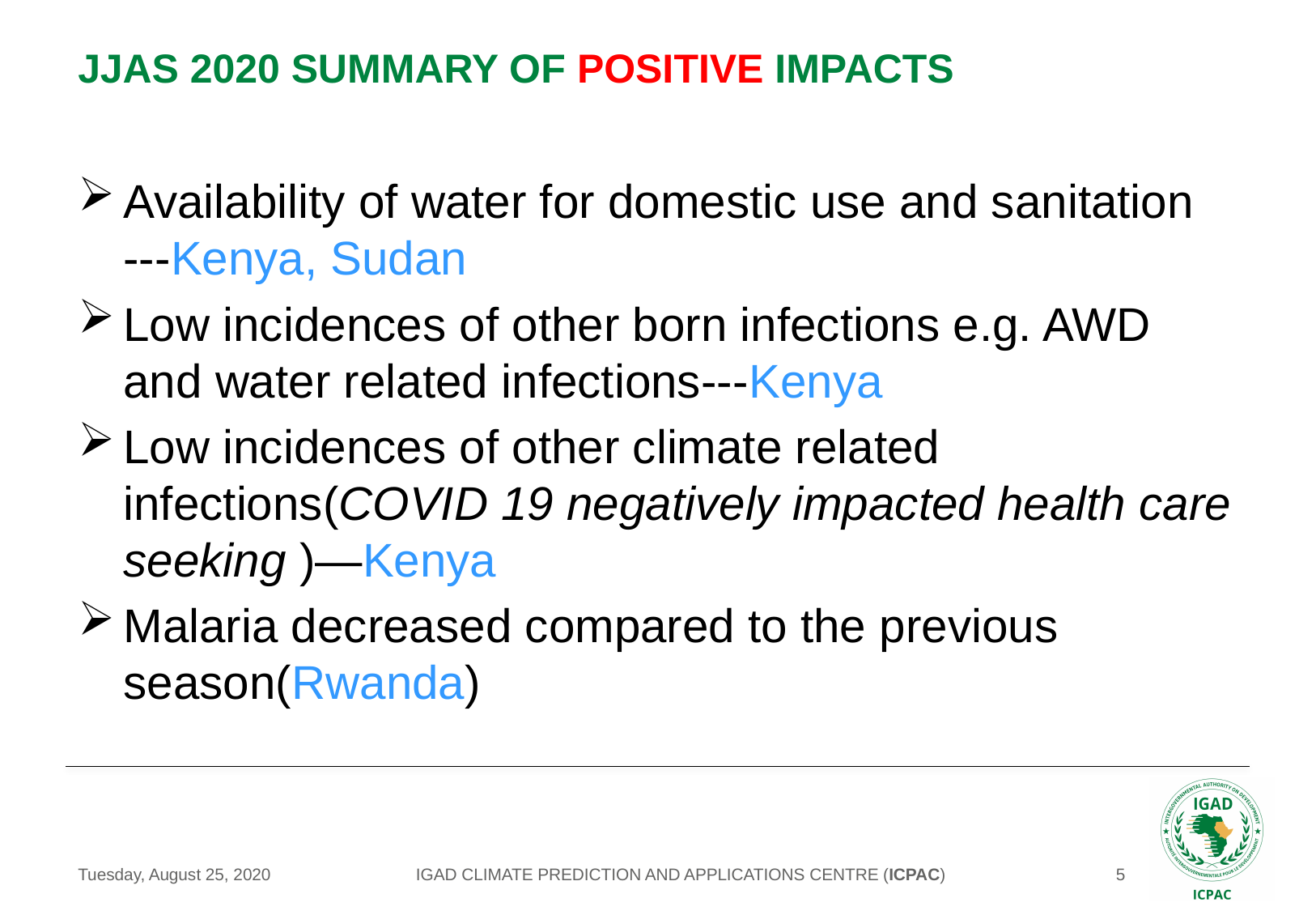

# JJAS 2020 summary of positive IMPACTS
Availability of water for domestic use and sanitation ---Kenya, Sudan
Low incidences of other born infections e.g. AWD and water related infections---Kenya
Low incidences of other climate related infections(COVID 19 negatively impacted health care seeking )—Kenya
Malaria decreased compared to the previous season(Rwanda)

IGAD CLIMATE PREDICTION AND APPLICATIONS CENTRE (ICPAC)
Tuesday, August 25, 2020
5